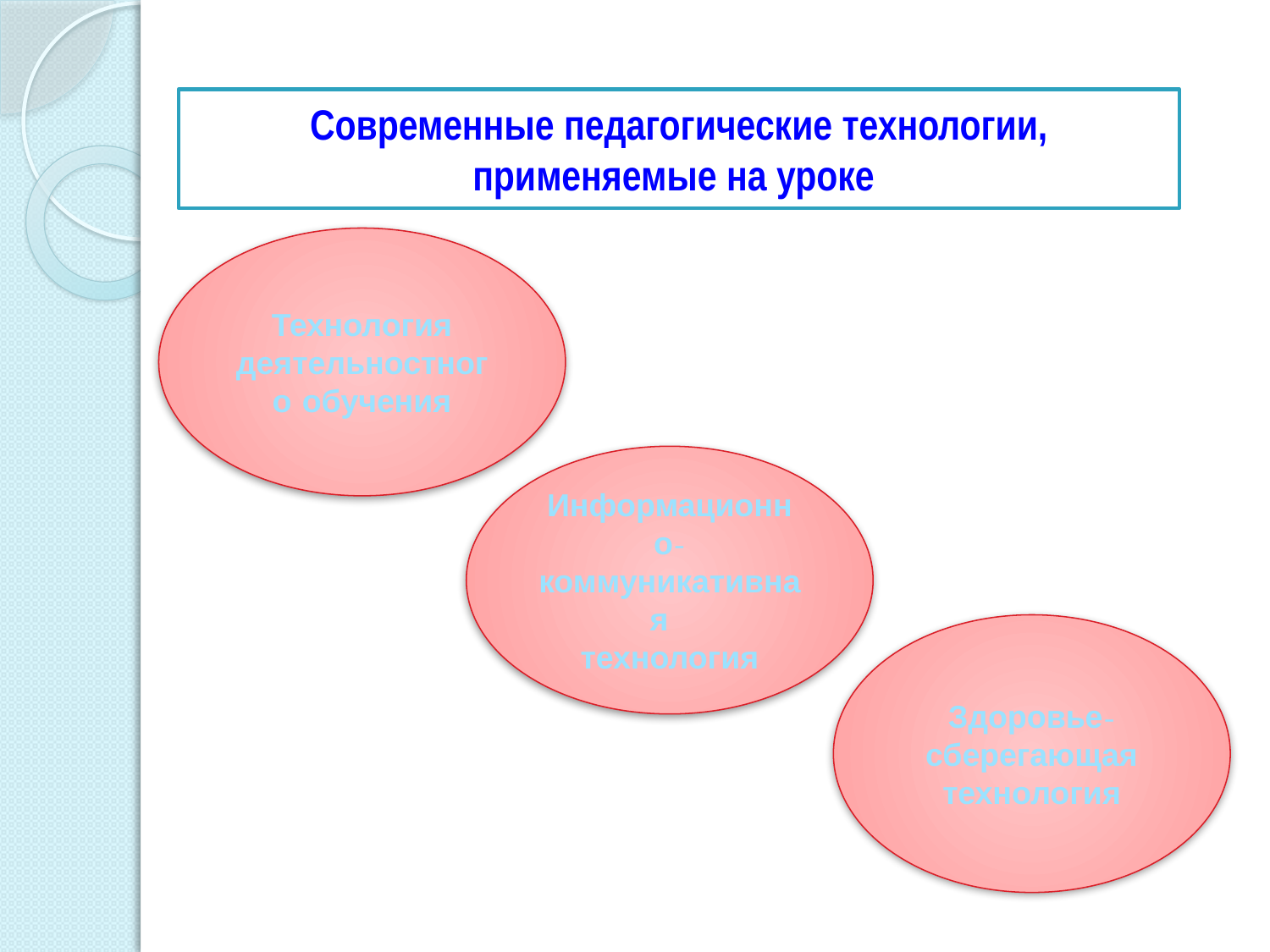

# Современные педагогические технологии, применяемые на уроке
Технология деятельностного обучения
Информационно-коммуникативная
технология
Здоровье-сберегающая технология